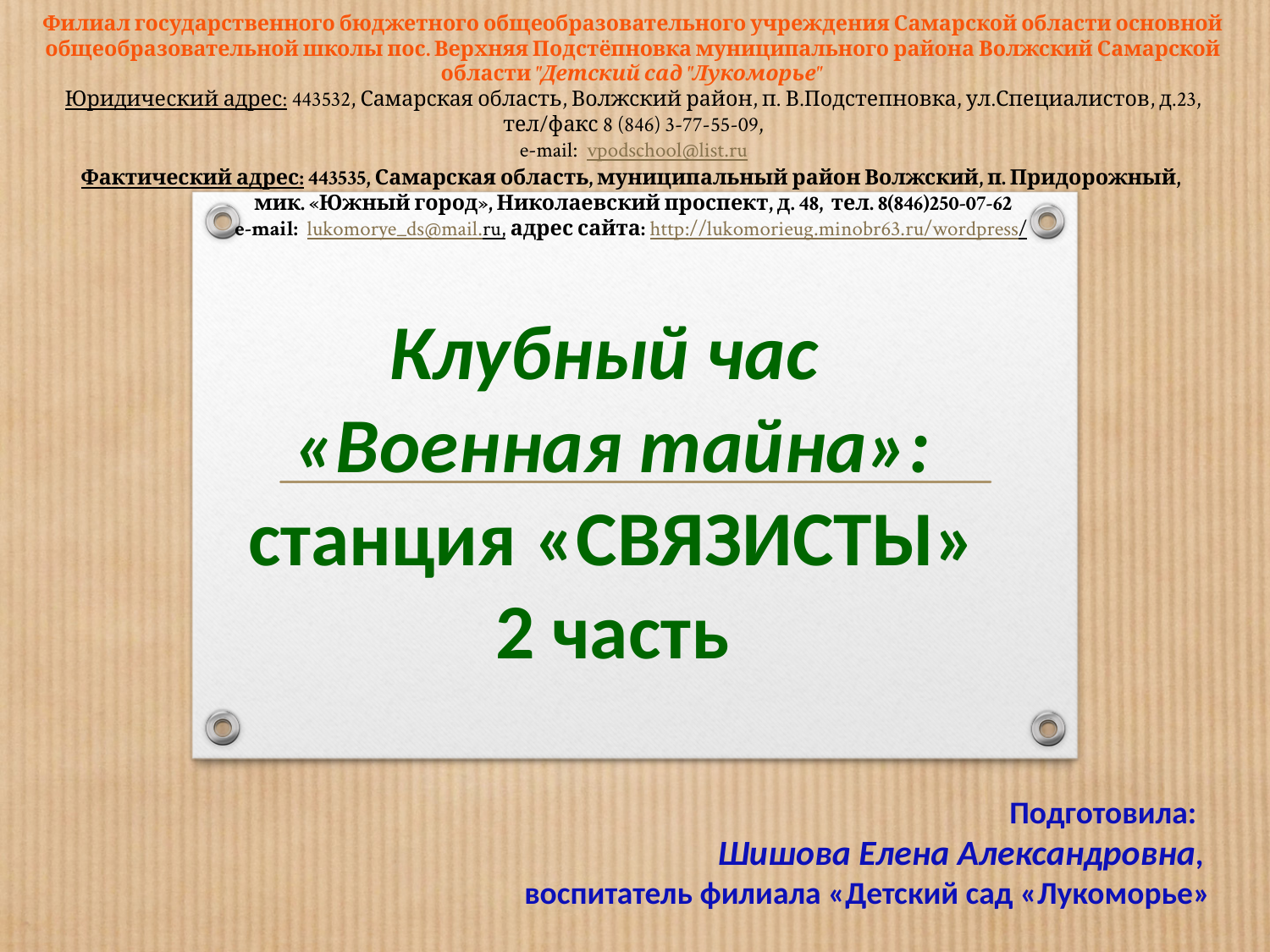

Филиал государственного бюджетного общеобразовательного учреждения Самарской области основной общеобразовательной школы пос. Верхняя Подстёпновка муниципального района Волжский Самарской области "Детский сад "Лукоморье"
Юридический адрес: 443532, Самарская область, Волжский район, п. В.Подстепновка, ул.Специалистов, д.23, тел/факс 8 (846) 3-77-55-09,
e-mail:  vpodschool@list.ru
Фактический адрес: 443535, Самарская область, муниципальный район Волжский, п. Придорожный,
мик. «Южный город», Николаевский проспект, д. 48,  тел. 8(846)250-07-62
e-mail:  lukomorye_ds@mail.ru, адрес сайта: http://lukomorieug.minobr63.ru/wordpress/
Клубный час
«Военная тайна»:
станция «СВЯЗИСТЫ»
2 часть
Подготовила:
Шишова Елена Александровна,
воспитатель филиала «Детский сад «Лукоморье»